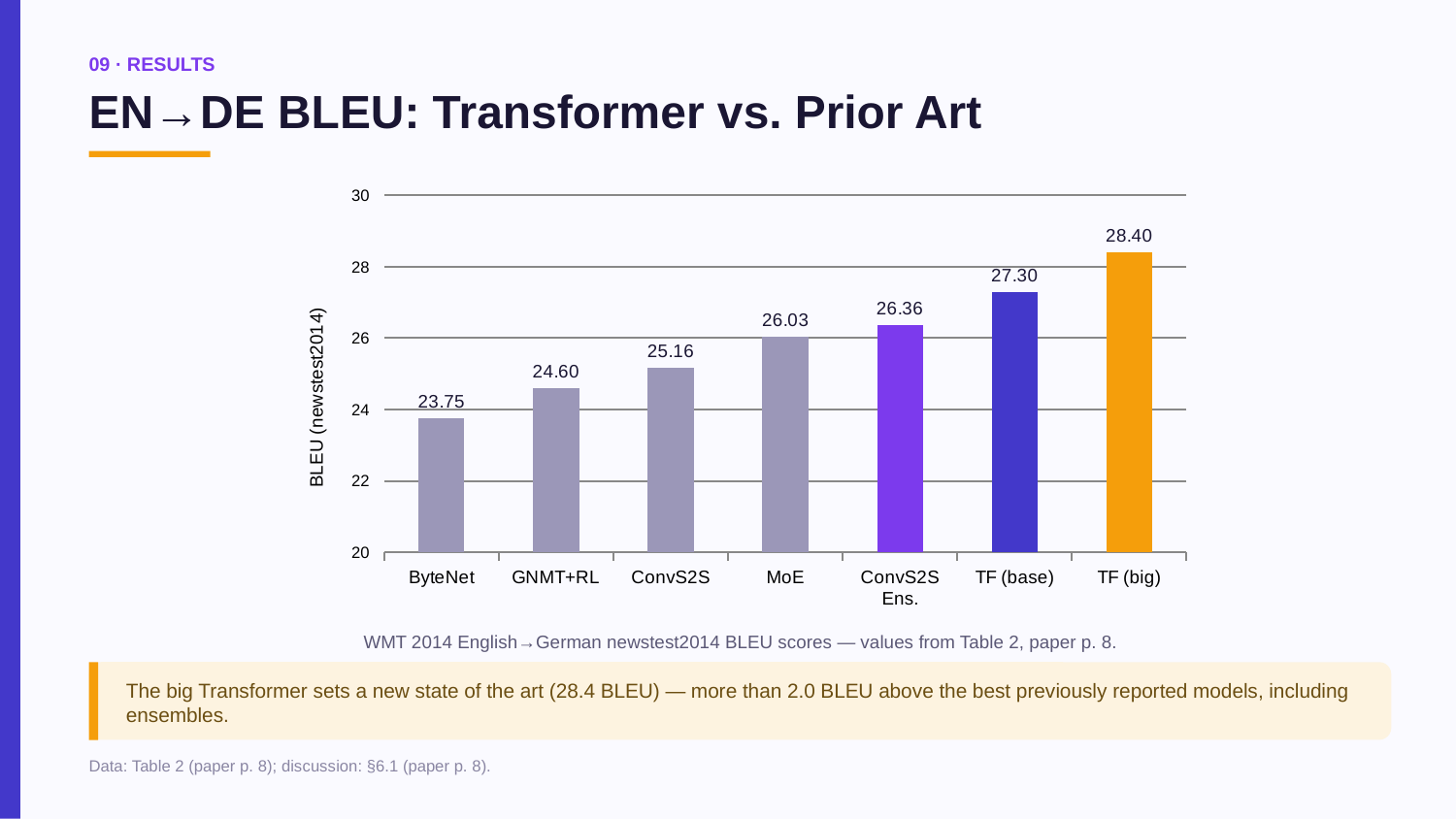

09 · RESULTS
EN→DE BLEU: Transformer vs. Prior Art

### Chart

| Category | BLEU |
|---|---|
| ByteNet | 23.75 |
| GNMT+RL | 24.6 |
| ConvS2S | 25.16 |
| MoE | 26.03 |
| ConvS2S Ens. | 26.36 |
| TF (base) | 27.3 |
| TF (big) | 28.4 |
WMT 2014 English→German newstest2014 BLEU scores — values from Table 2, paper p. 8.

The big Transformer sets a new state of the art (28.4 BLEU) — more than 2.0 BLEU above the best previously reported models, including ensembles.
Data: Table 2 (paper p. 8); discussion: §6.1 (paper p. 8).